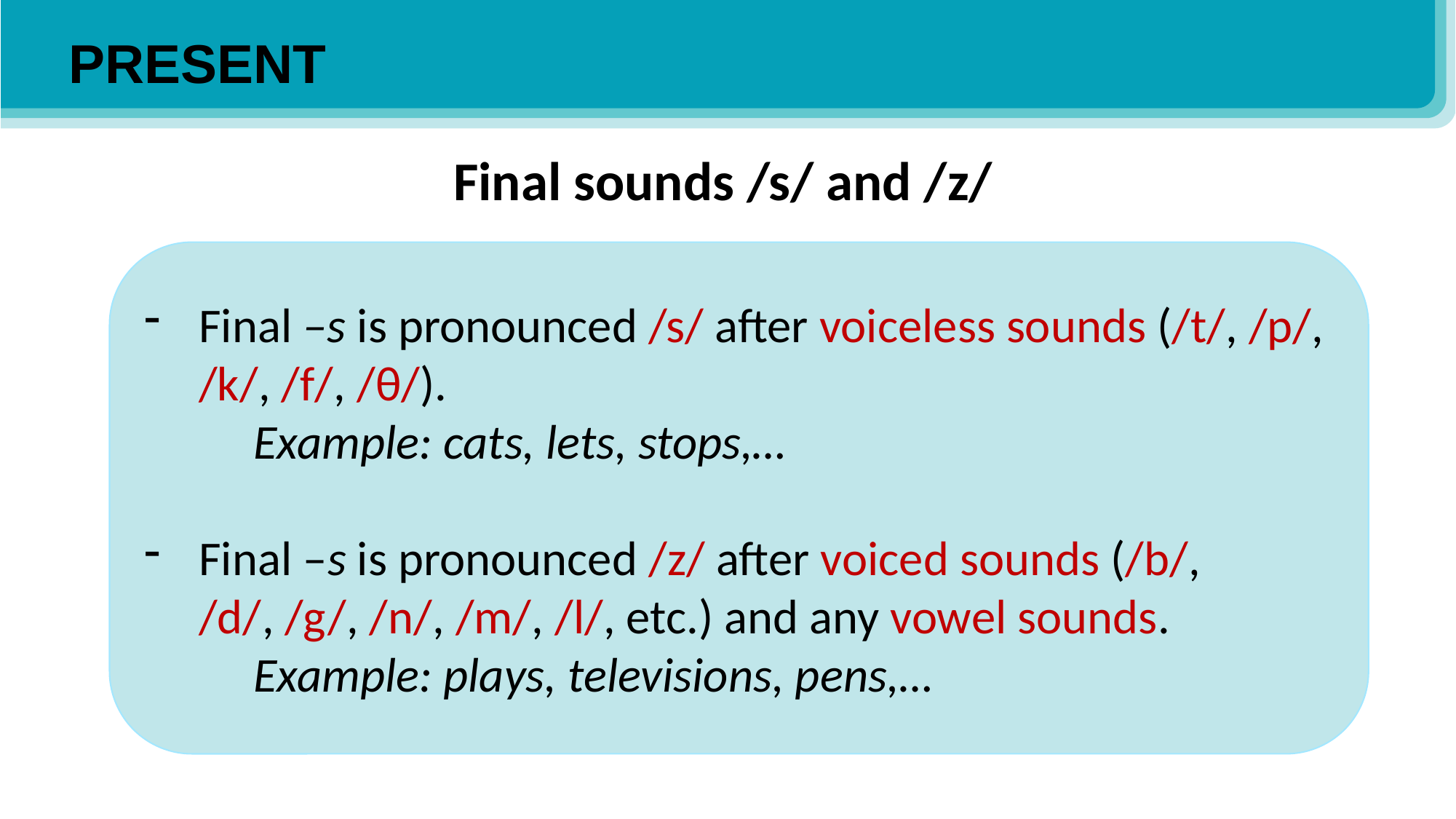

PRESENT
Final sounds /s/ and /z/
Final –s is pronounced /s/ after voiceless sounds (/t/, /p/, /k/, /f/, /θ/).
	Example: cats, lets, stops,…

Final –s is pronounced /z/ after voiced sounds (/b/, /d/, /g/, /n/, /m/, /l/, etc.) and any vowel sounds.
	Example: plays, televisions, pens,…